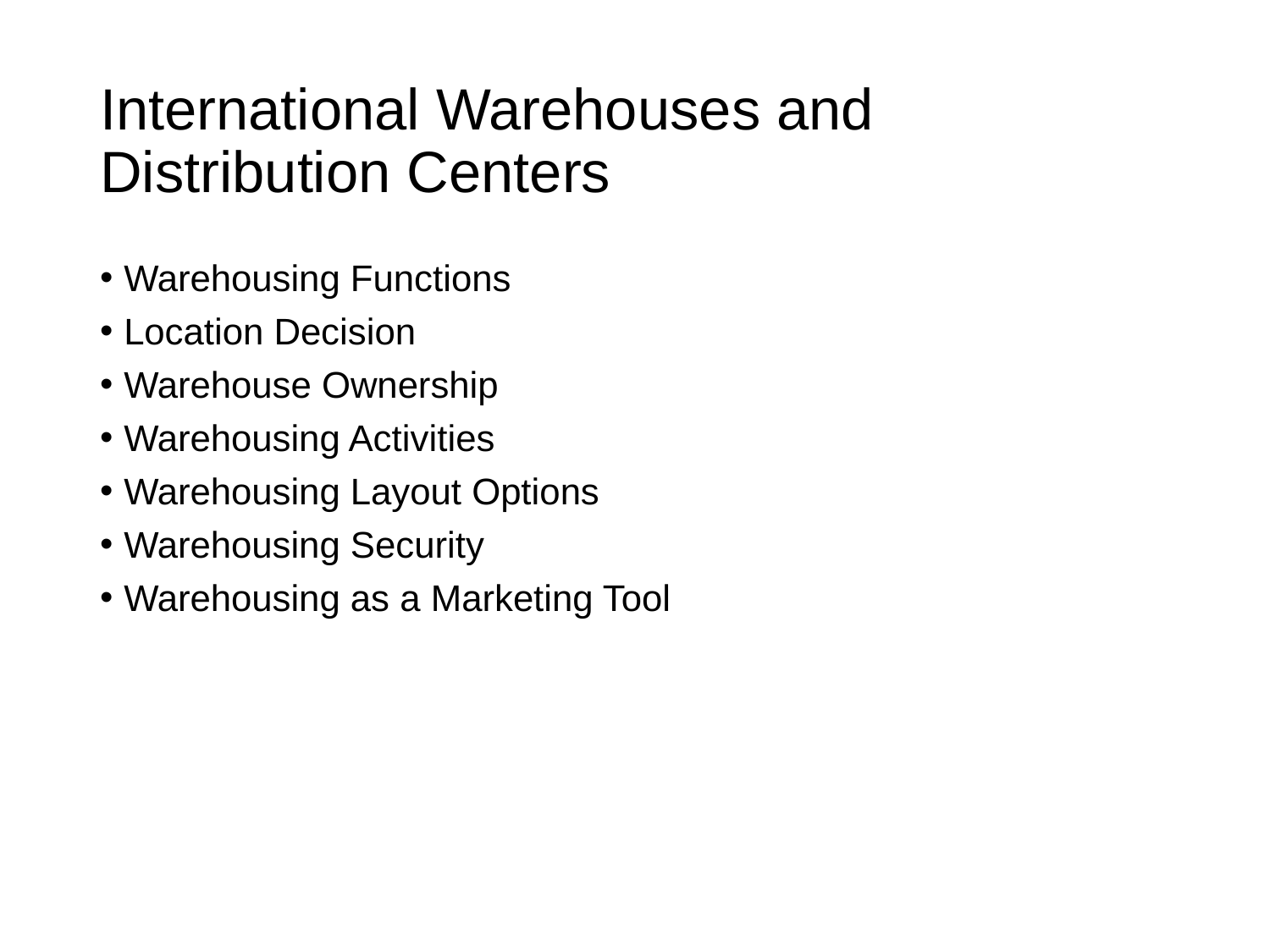

# International Warehouses and Distribution Centers
Warehousing Functions
Location Decision
Warehouse Ownership
Warehousing Activities
Warehousing Layout Options
Warehousing Security
Warehousing as a Marketing Tool